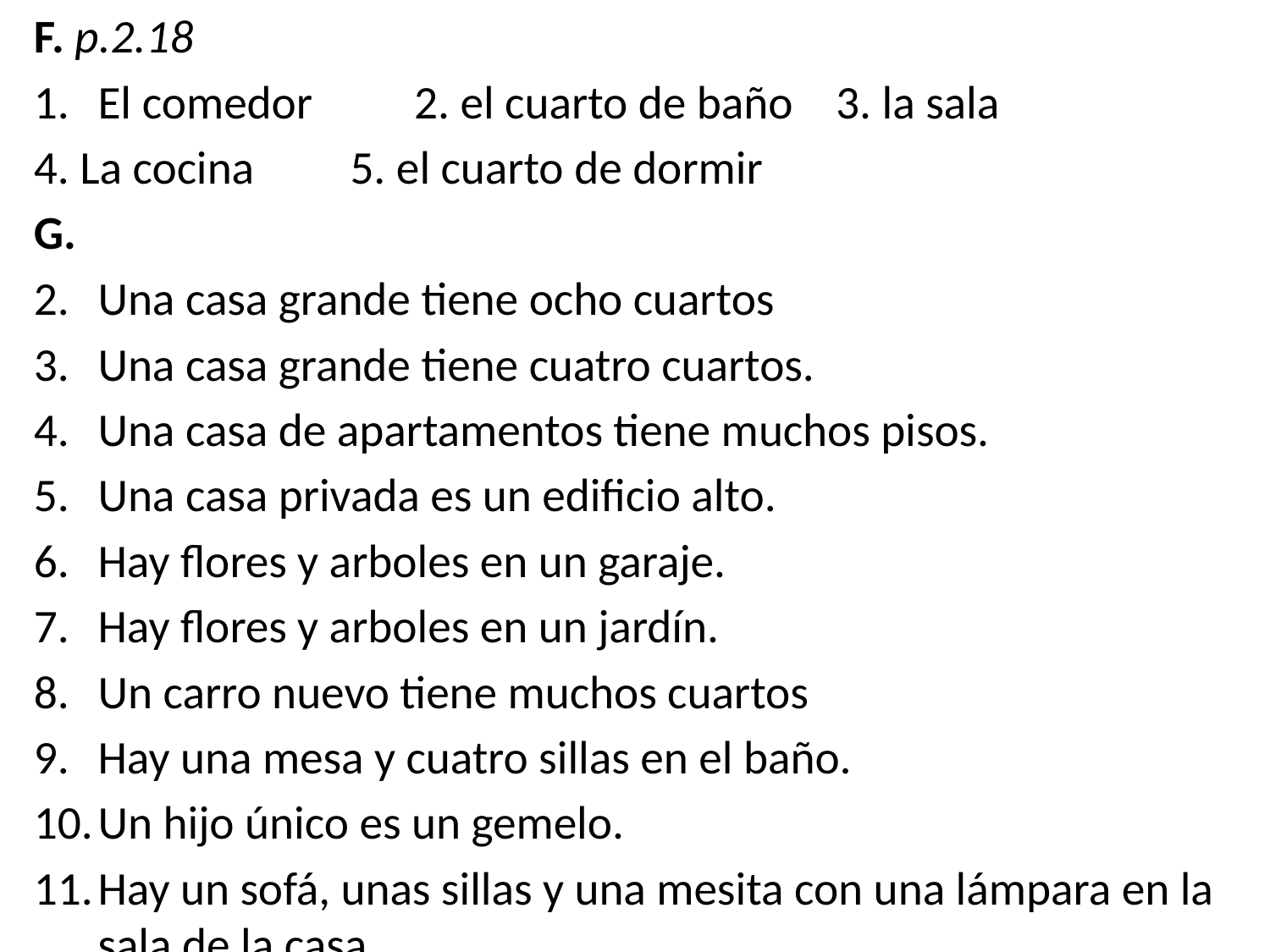

F. p.2.18
El comedor	2. el cuarto de baño 	3. la sala
4. La cocina	5. el cuarto de dormir
G.
Una casa grande tiene ocho cuartos
Una casa grande tiene cuatro cuartos.
Una casa de apartamentos tiene muchos pisos.
Una casa privada es un edificio alto.
Hay flores y arboles en un garaje.
Hay flores y arboles en un jardín.
Un carro nuevo tiene muchos cuartos
Hay una mesa y cuatro sillas en el baño.
Un hijo único es un gemelo.
Hay un sofá, unas sillas y una mesita con una lámpara en la sala de la casa.